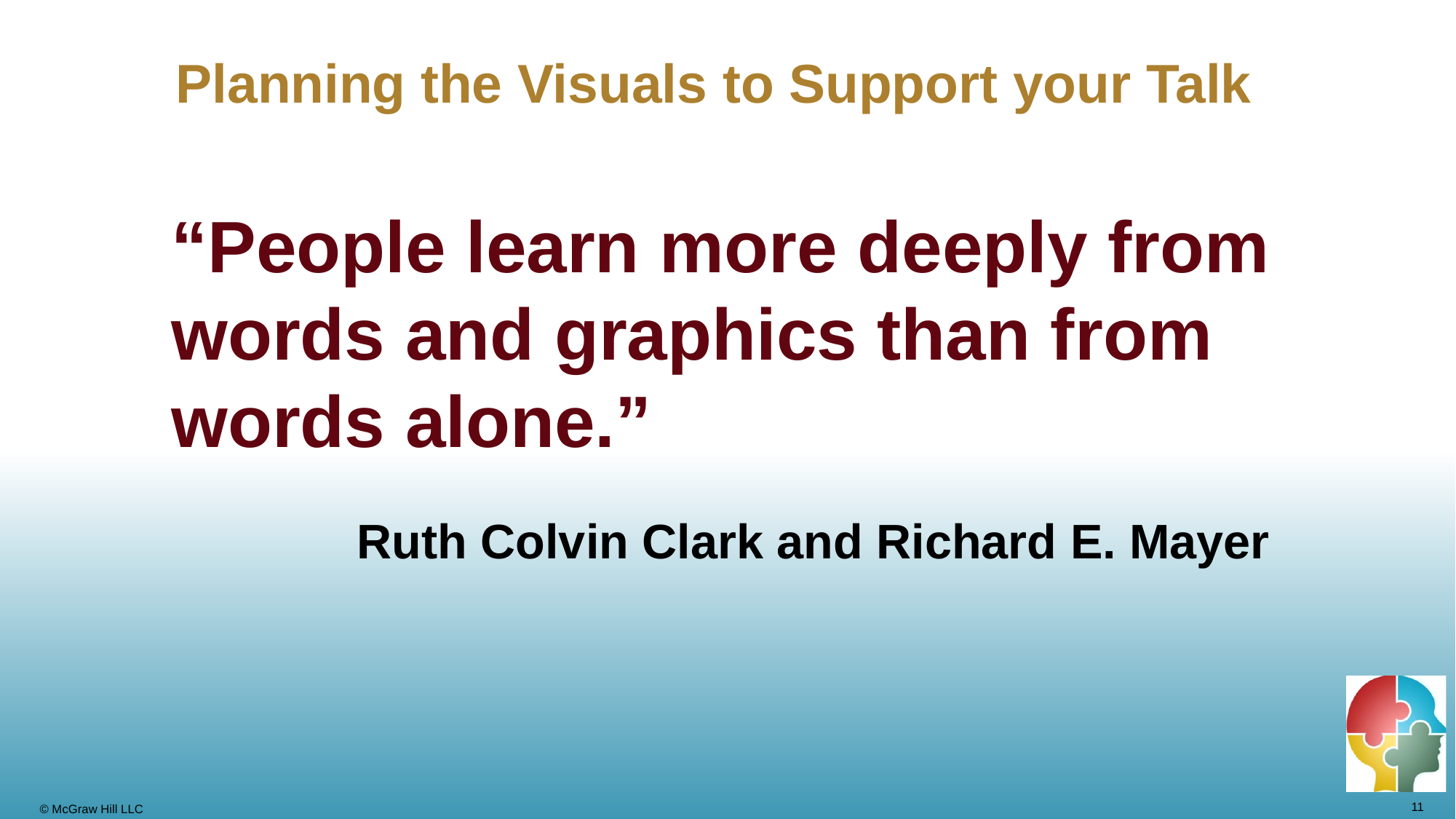

# Planning the Visuals to Support your Talk
“People learn more deeply from words and graphics than from words alone.”
Ruth Colvin Clark and Richard E. Mayer
11